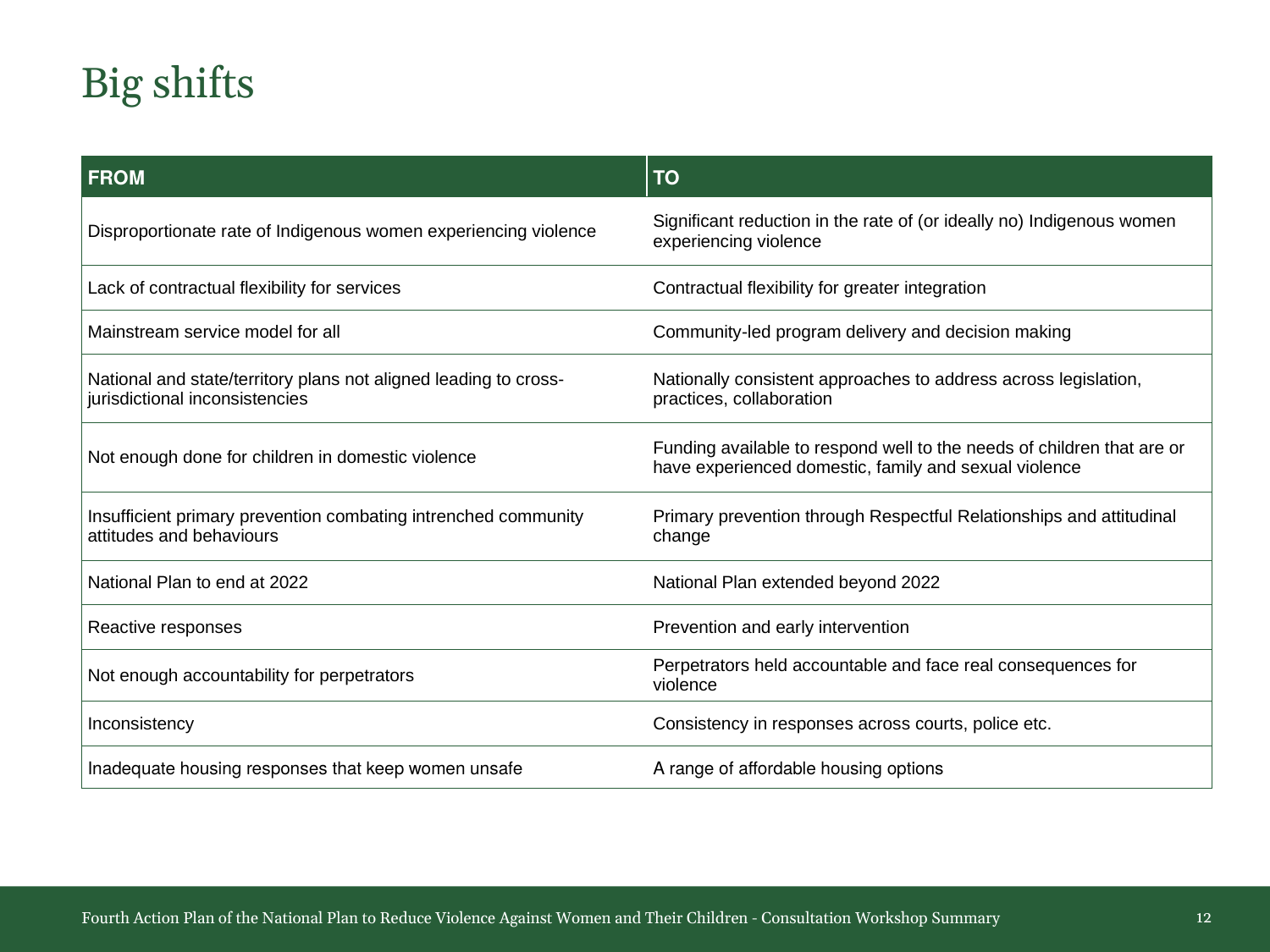

# Big shifts
| FROM | TO |
| --- | --- |
| Disproportionate rate of Indigenous women experiencing violence | Significant reduction in the rate of (or ideally no) Indigenous women experiencing violence |
| Lack of contractual flexibility for services | Contractual flexibility for greater integration |
| Mainstream service model for all | Community-led program delivery and decision making |
| National and state/territory plans not aligned leading to cross-jurisdictional inconsistencies | Nationally consistent approaches to address across legislation, practices, collaboration |
| Not enough done for children in domestic violence | Funding available to respond well to the needs of children that are or have experienced domestic, family and sexual violence |
| Insufficient primary prevention combating intrenched community attitudes and behaviours | Primary prevention through Respectful Relationships and attitudinal change |
| National Plan to end at 2022 | National Plan extended beyond 2022 |
| Reactive responses | Prevention and early intervention |
| Not enough accountability for perpetrators | Perpetrators held accountable and face real consequences for violence |
| Inconsistency | Consistency in responses across courts, police etc. |
| Inadequate housing responses that keep women unsafe | A range of affordable housing options |
Fourth Action Plan of the National Plan to Reduce Violence Against Women and Their Children - Consultation Workshop Summary
12